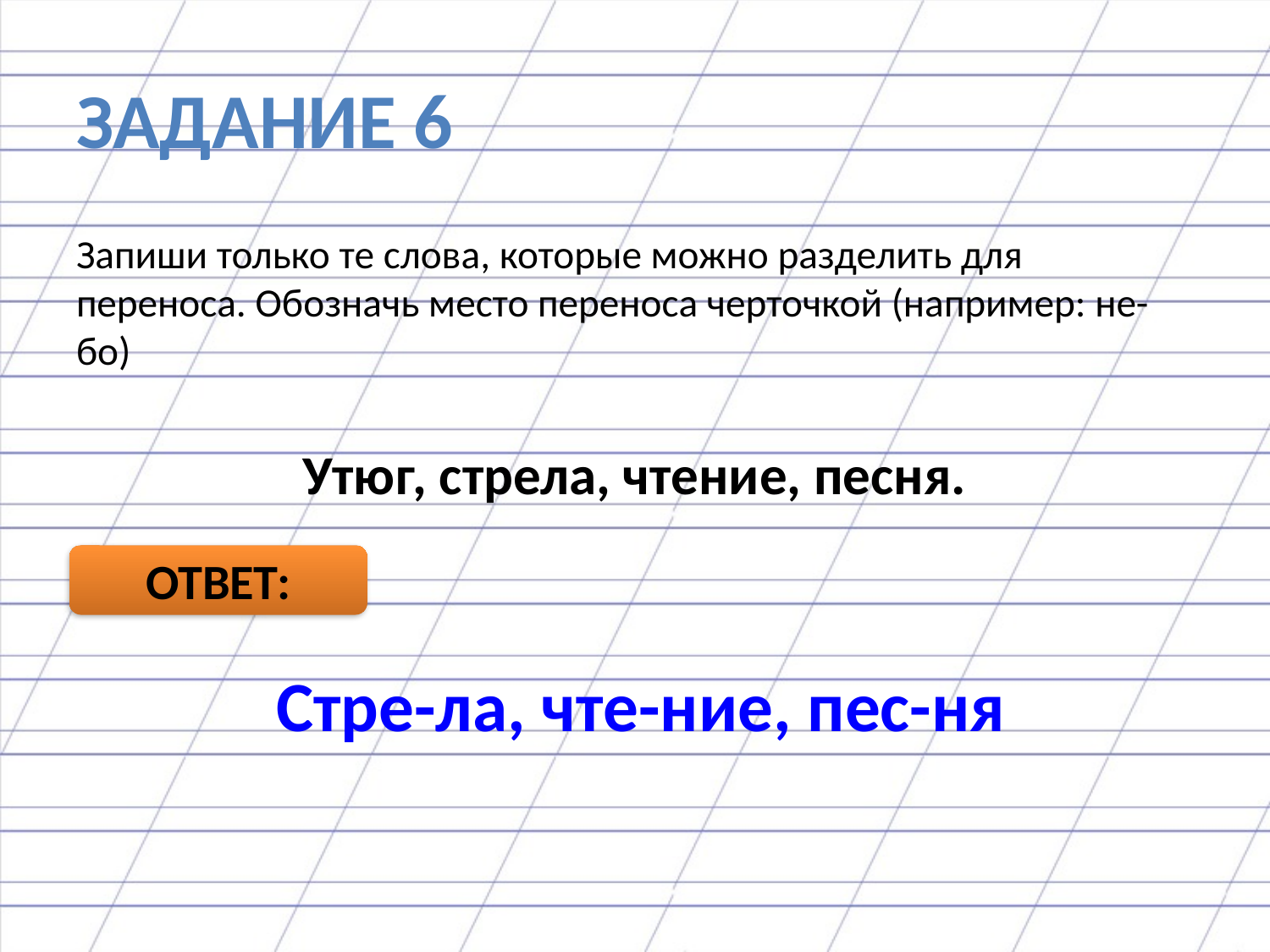

# ЗАДАНИЕ 6
Запиши только те слова, которые можно разделить для переноса. Обозначь место переноса черточкой (например: не-бо)

Утюг, стрела, чтение, песня.

ОТВЕТ:
Стре-ла, чте-ние, пес-ня